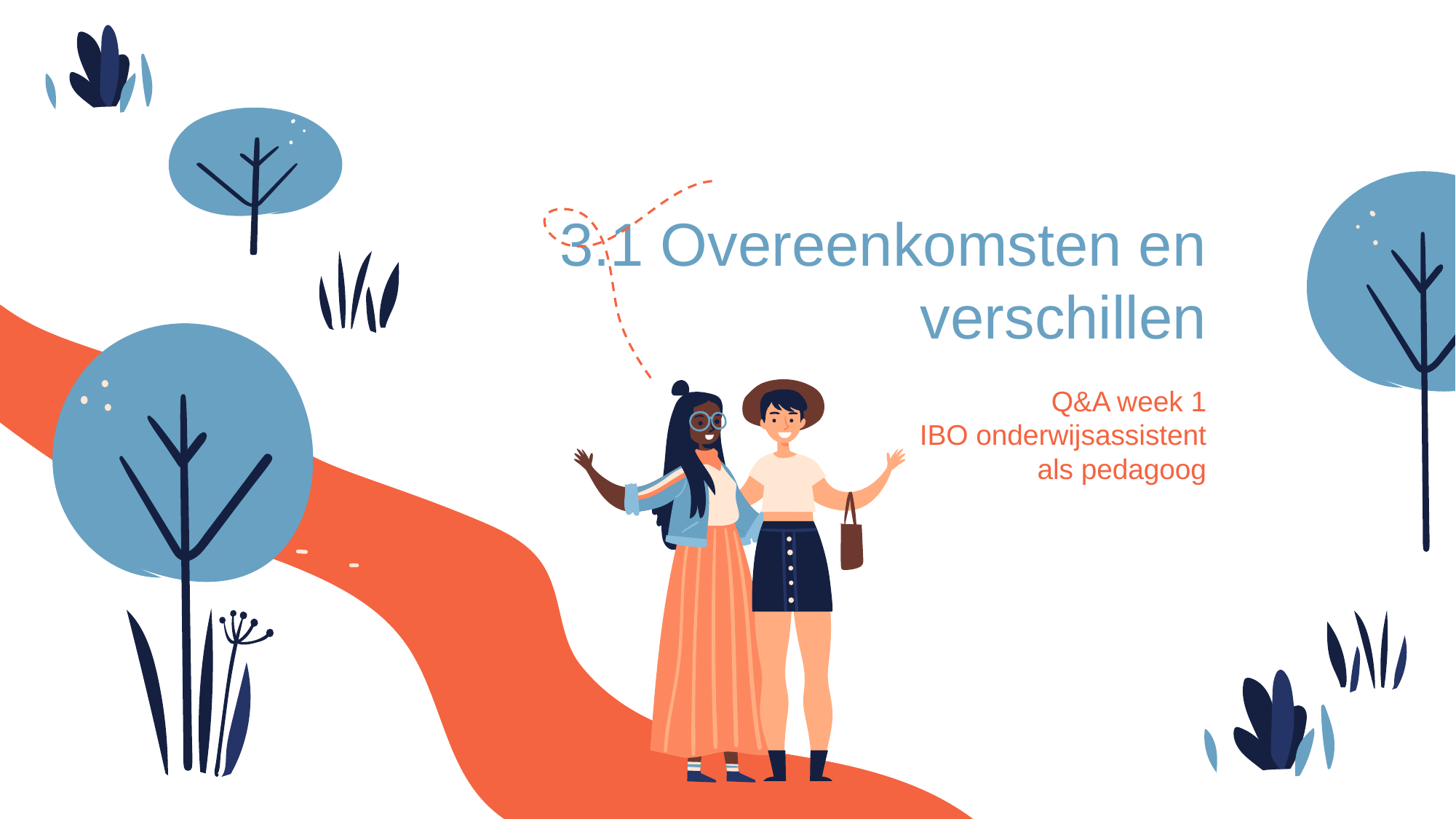

# 3.1 Overeenkomsten en verschillen

Q&A week 1
IBO onderwijsassistent als pedagoog